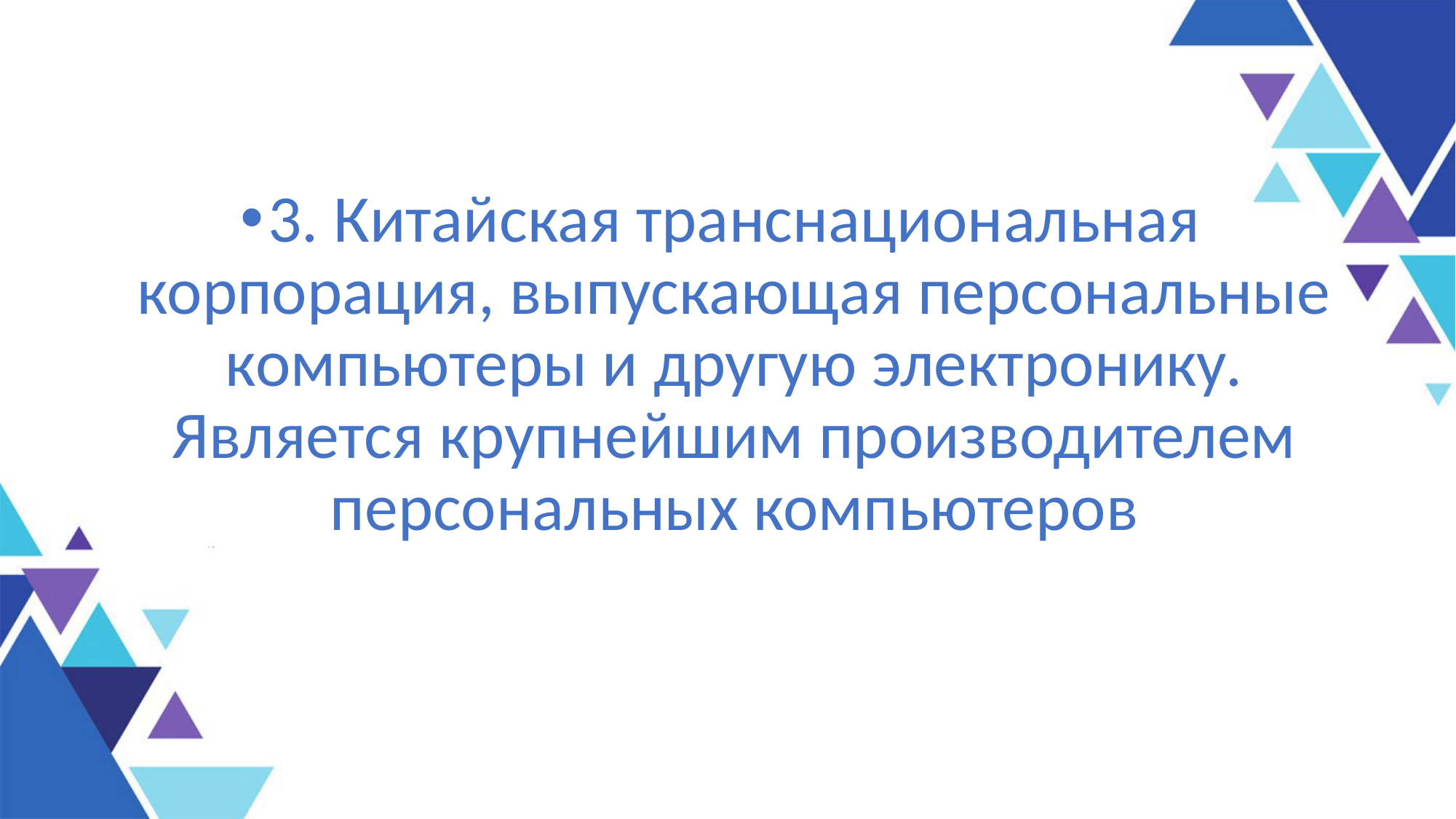

3. Китайская транснациональная корпорация, выпускающая персональные компьютеры и другую электронику. Является крупнейшим производителем персональных компьютеров